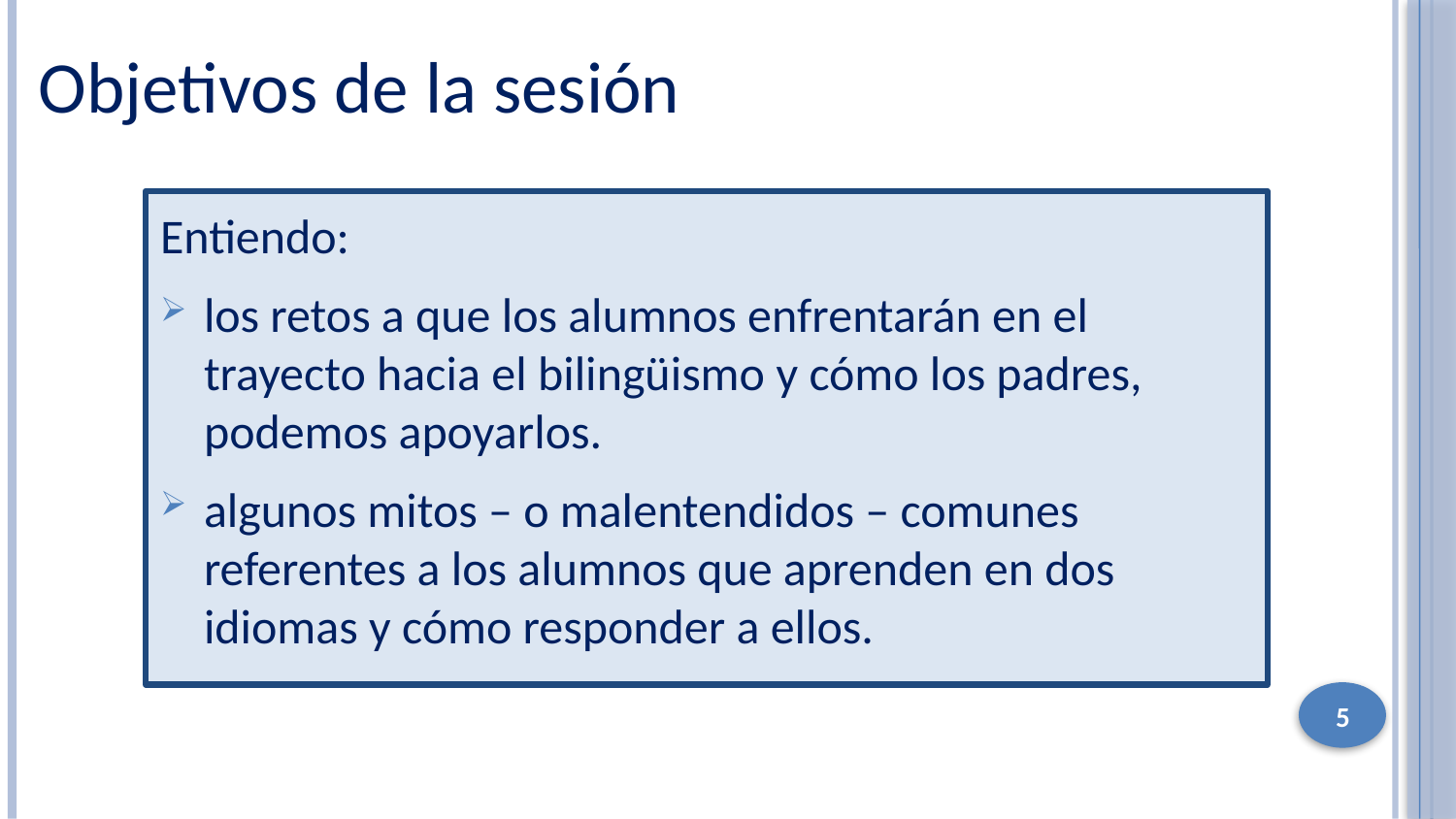

Objetivos de la sesión
Entiendo:
los retos a que los alumnos enfrentarán en el trayecto hacia el bilingüismo y cómo los padres, podemos apoyarlos.
algunos mitos – o malentendidos – comunes referentes a los alumnos que aprenden en dos idiomas y cómo responder a ellos.

5